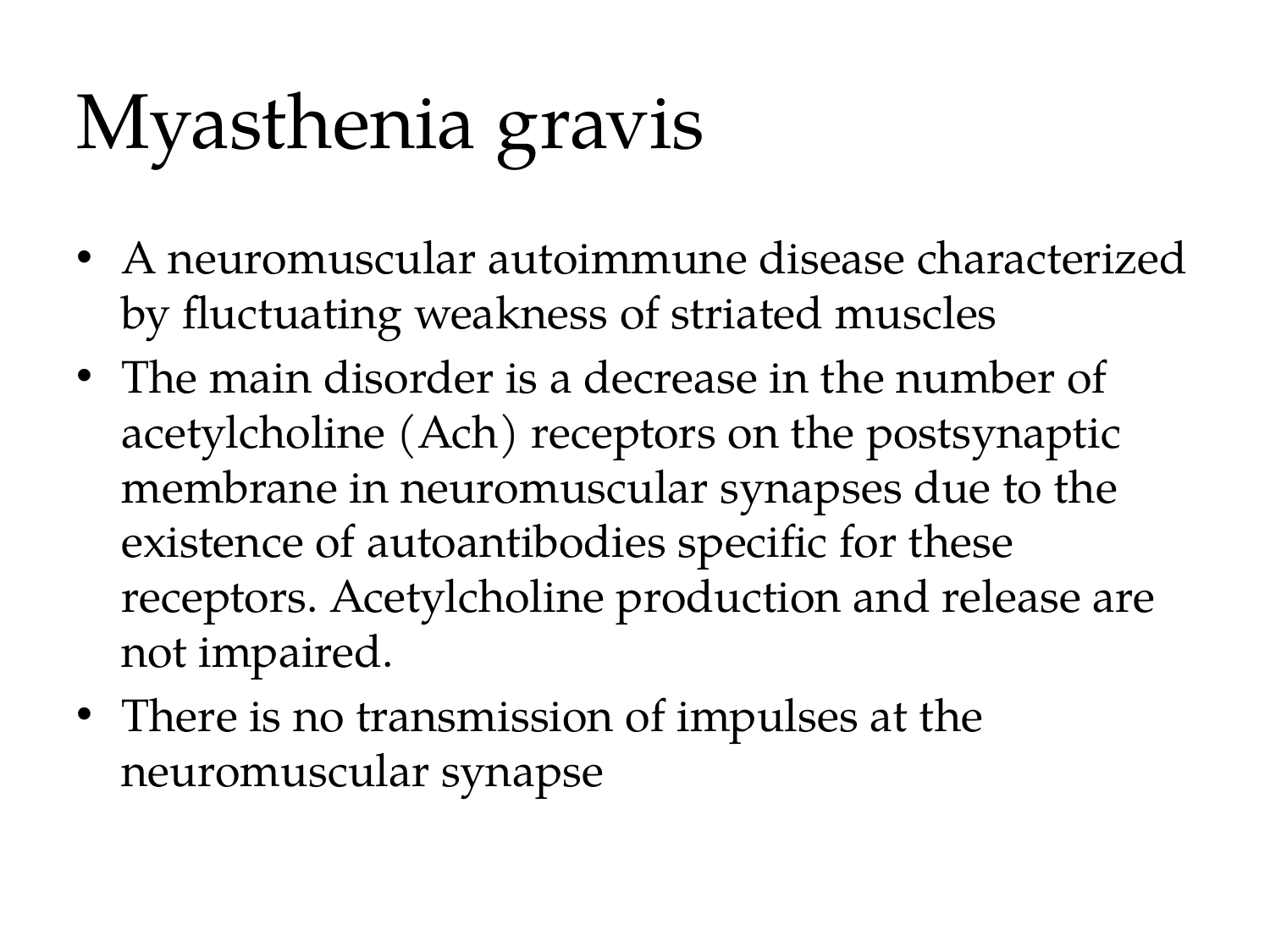

# Myasthenia gravis
A neuromuscular autoimmune disease characterized by fluctuating weakness of striated muscles
The main disorder is a decrease in the number of acetylcholine (Ach) receptors on the postsynaptic membrane in neuromuscular synapses due to the existence of autoantibodies specific for these receptors. Acetylcholine production and release are not impaired.
There is no transmission of impulses at the neuromuscular synapse